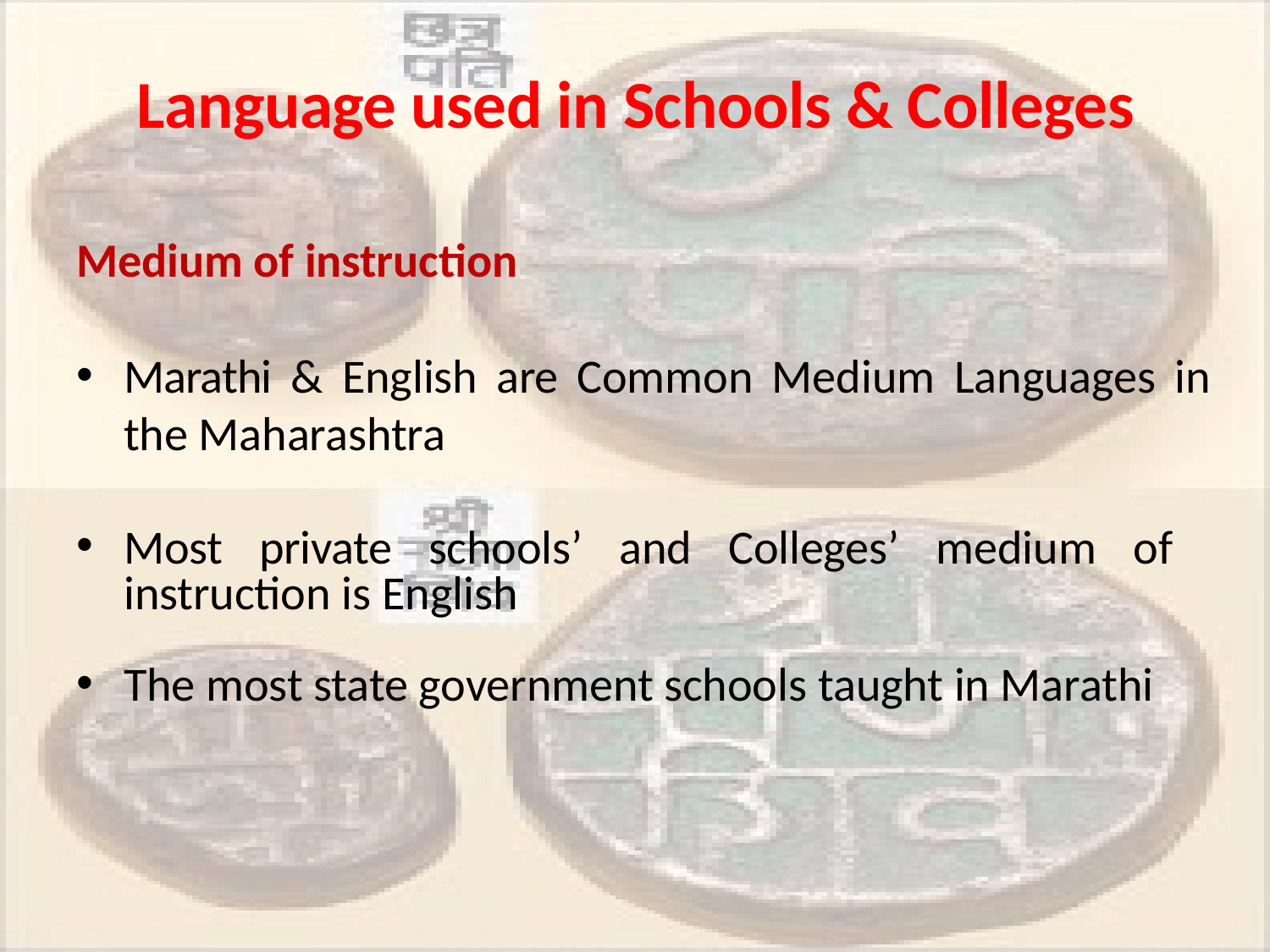

# Language used in Schools & Colleges
Medium of instruction

Marathi & English are Common Medium Languages in the Maharashtra

Most private schools’ and Colleges’ medium of  instruction is English

The most state government schools taught in Marathi